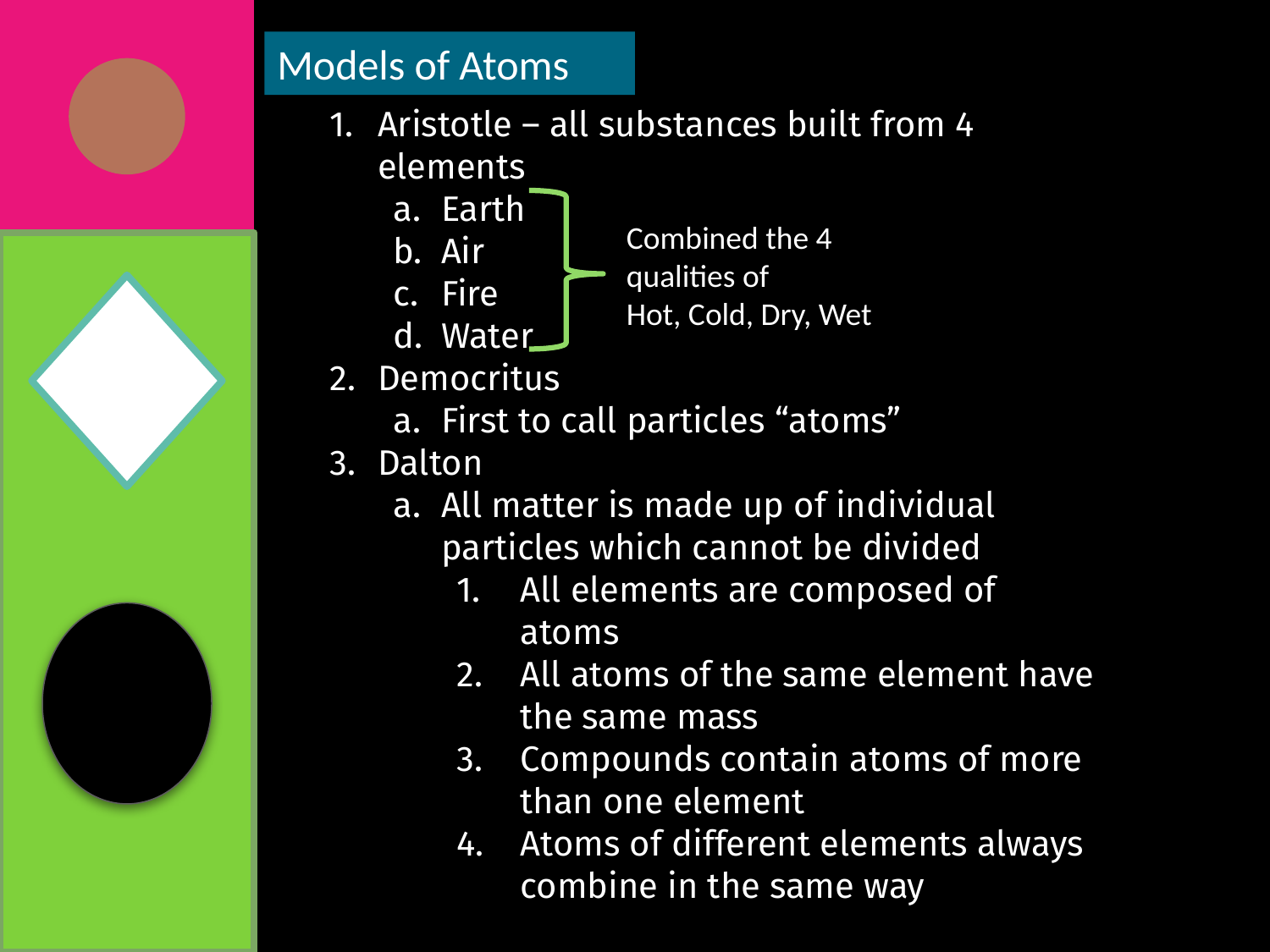

Models of Atoms
Aristotle – all substances built from 4 elements
Earth
Air
Fire
Water
Democritus
First to call particles “atoms”
Dalton
All matter is made up of individual particles which cannot be divided
All elements are composed of atoms
All atoms of the same element have the same mass
Compounds contain atoms of more than one element
Atoms of different elements always combine in the same way

Combined the 4 qualities of
Hot, Cold, Dry, Wet